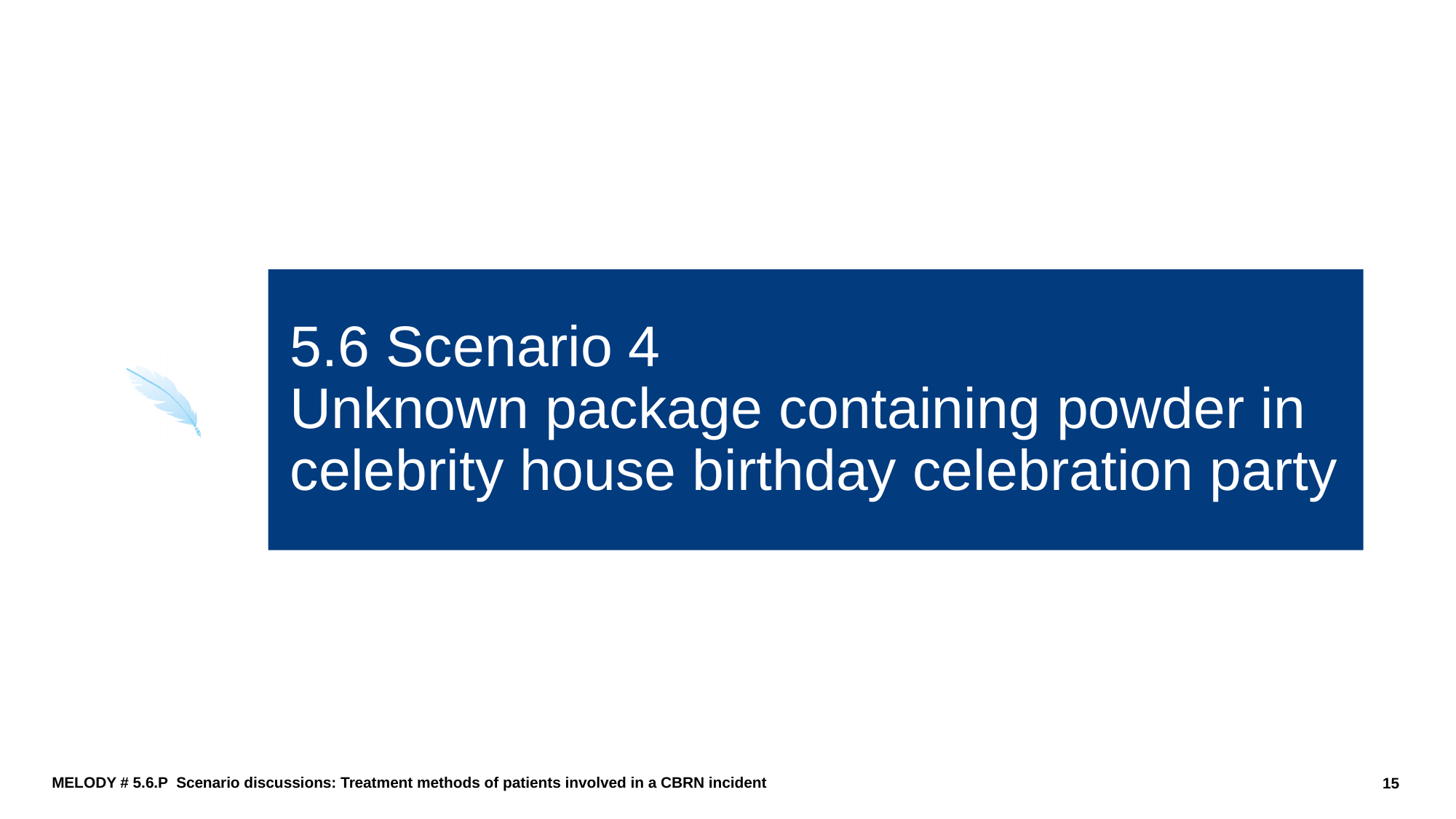

# 5.6 Scenario 4 Unknown package containing powder in celebrity house birthday celebration party
MELODY # 5.6.P  Scenario discussions: Treatment methods of patients involved in a CBRN incident
15